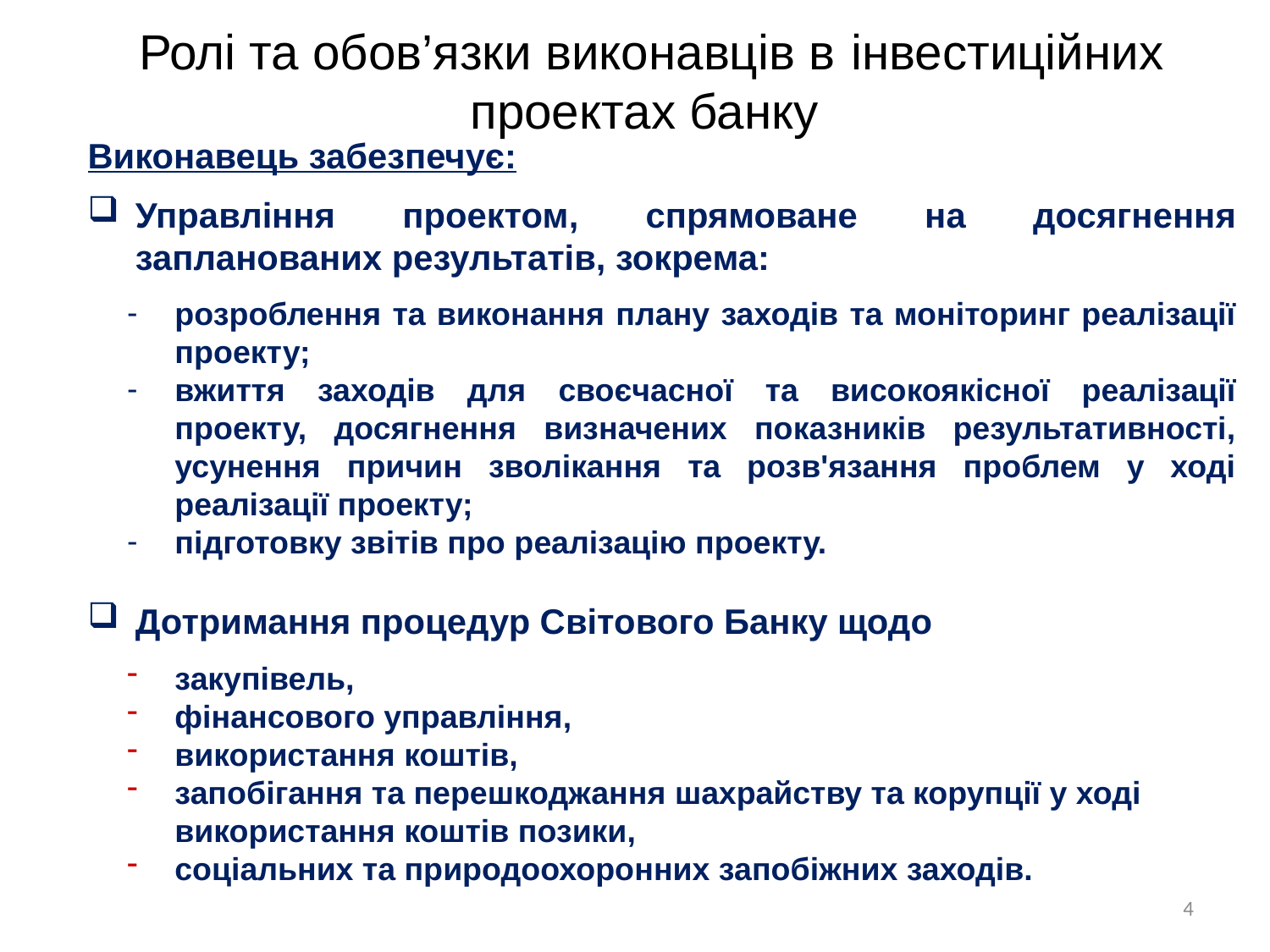

# Ролі та обов’язки виконавців в інвестиційних проектах банку
Виконавець забезпечує:

Управління проектом, спрямоване на досягнення запланованих результатів, зокрема:

розроблення та виконання плану заходів та моніторинг реалізації проекту;
вжиття заходів для своєчасної та високоякісної реалізації проекту, досягнення визначених показників результативності, усунення причин зволікання та розв'язання проблем у ході реалізації проекту;
підготовку звітів про реалізацію проекту.

Дотримання процедур Світового Банку щодо

закупівель,
фінансового управління,
використання коштів,
запобігання та перешкоджання шахрайству та корупції у ході використання коштів позики,
соціальних та природоохоронних запобіжних заходів.

4